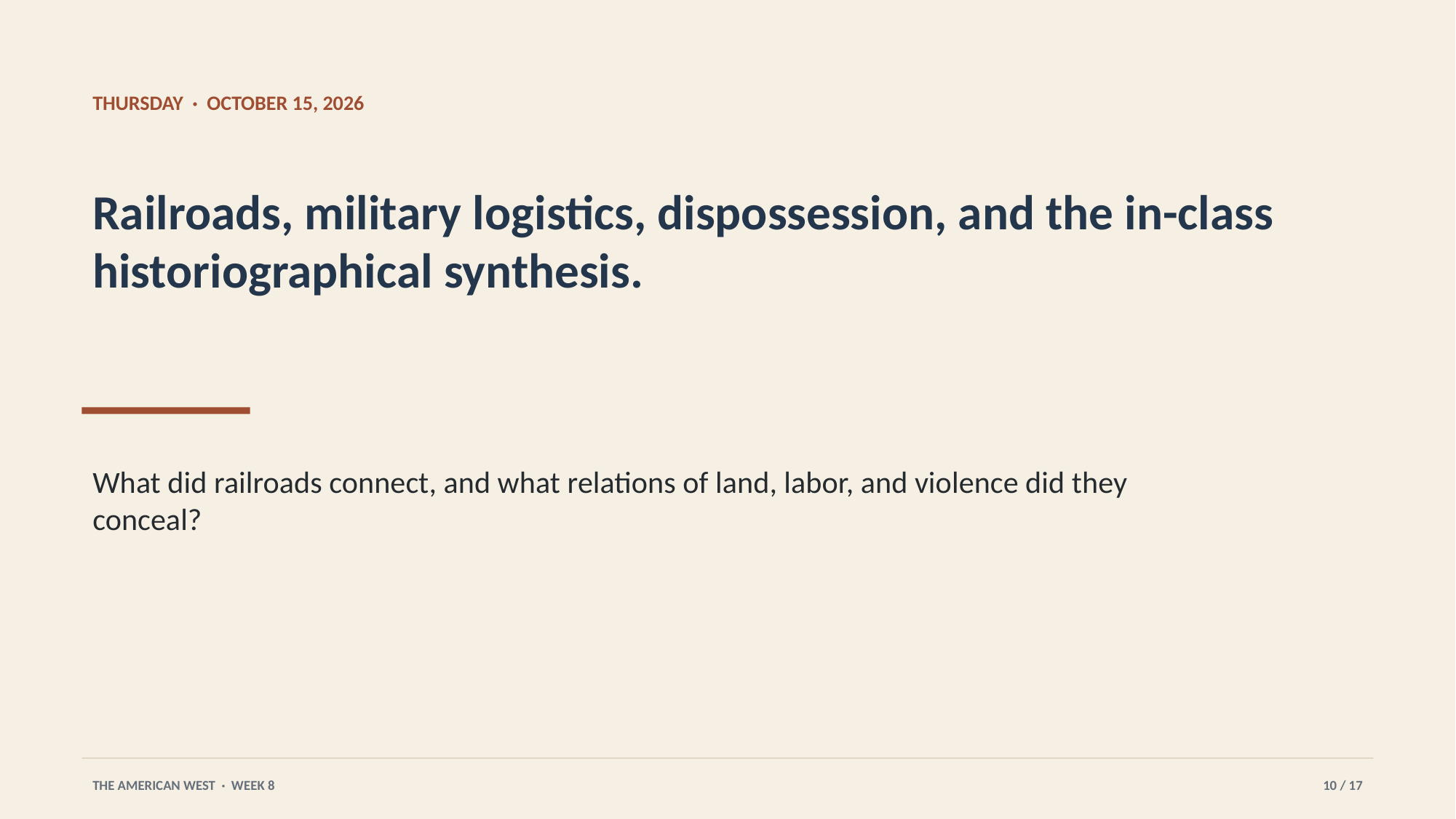

THURSDAY  ·  OCTOBER 15, 2026
Railroads, military logistics, dispossession, and the in-class historiographical synthesis.

What did railroads connect, and what relations of land, labor, and violence did they conceal?

THE AMERICAN WEST  ·  WEEK 8
10 / 17